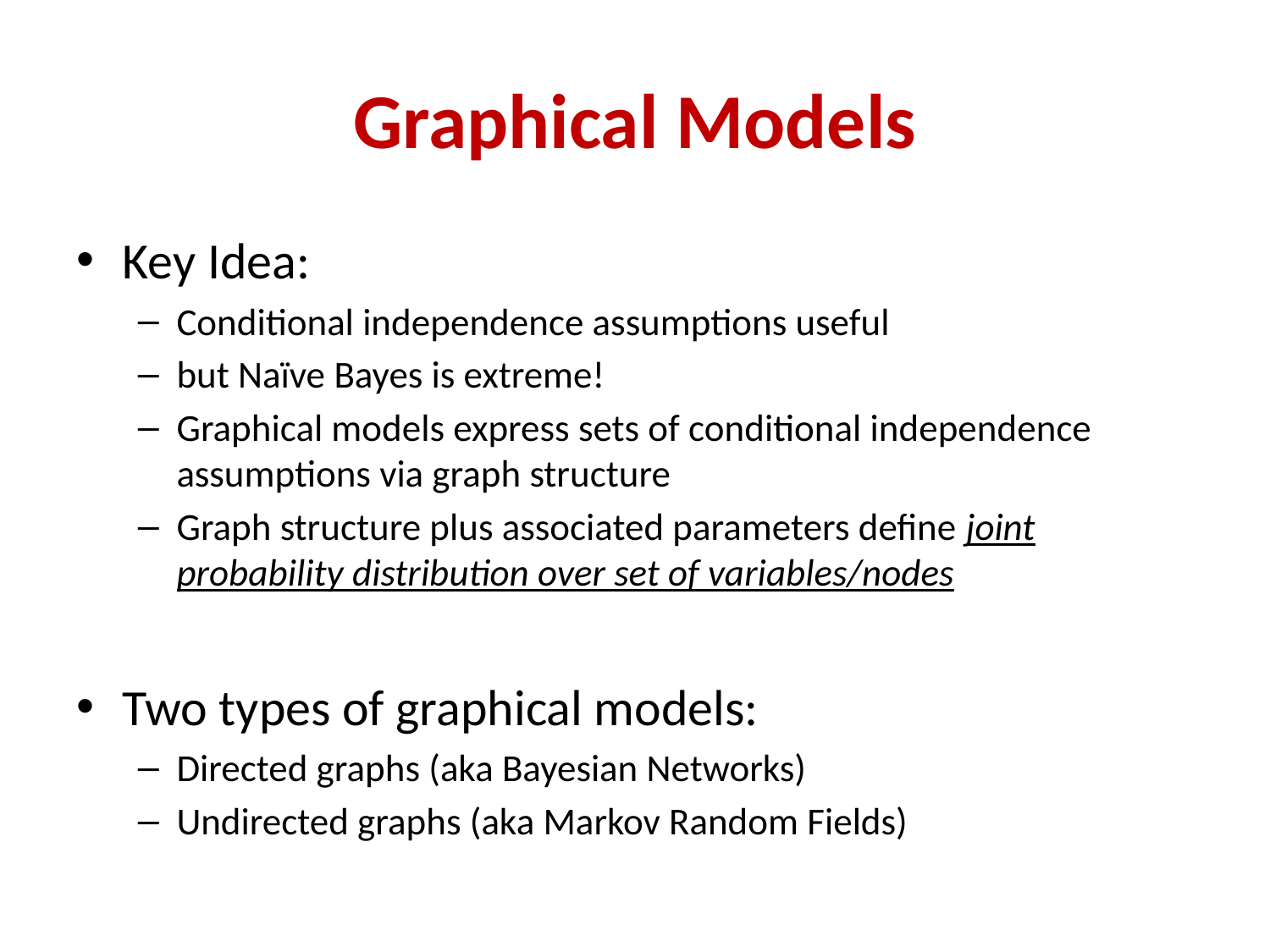

# Graphical Models
Key Idea:
Conditional independence assumptions useful
but Naïve Bayes is extreme!
Graphical models express sets of conditional independence assumptions via graph structure
Graph structure plus associated parameters define joint probability distribution over set of variables/nodes

Two types of graphical models:
Directed graphs (aka Bayesian Networks)
Undirected graphs (aka Markov Random Fields)